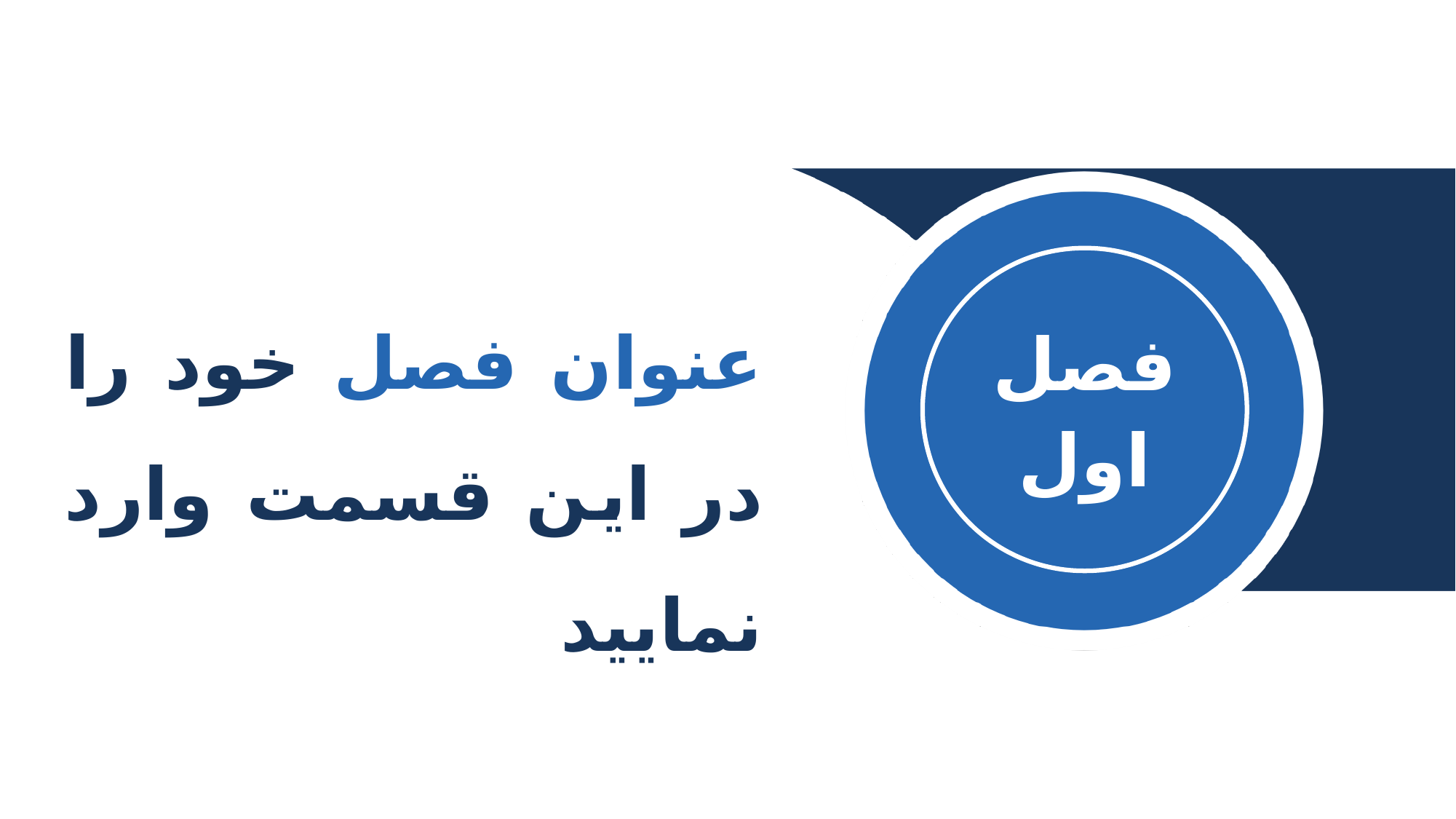

فصل
اول
عنوان فصل خود را در این قسمت وارد نمایید